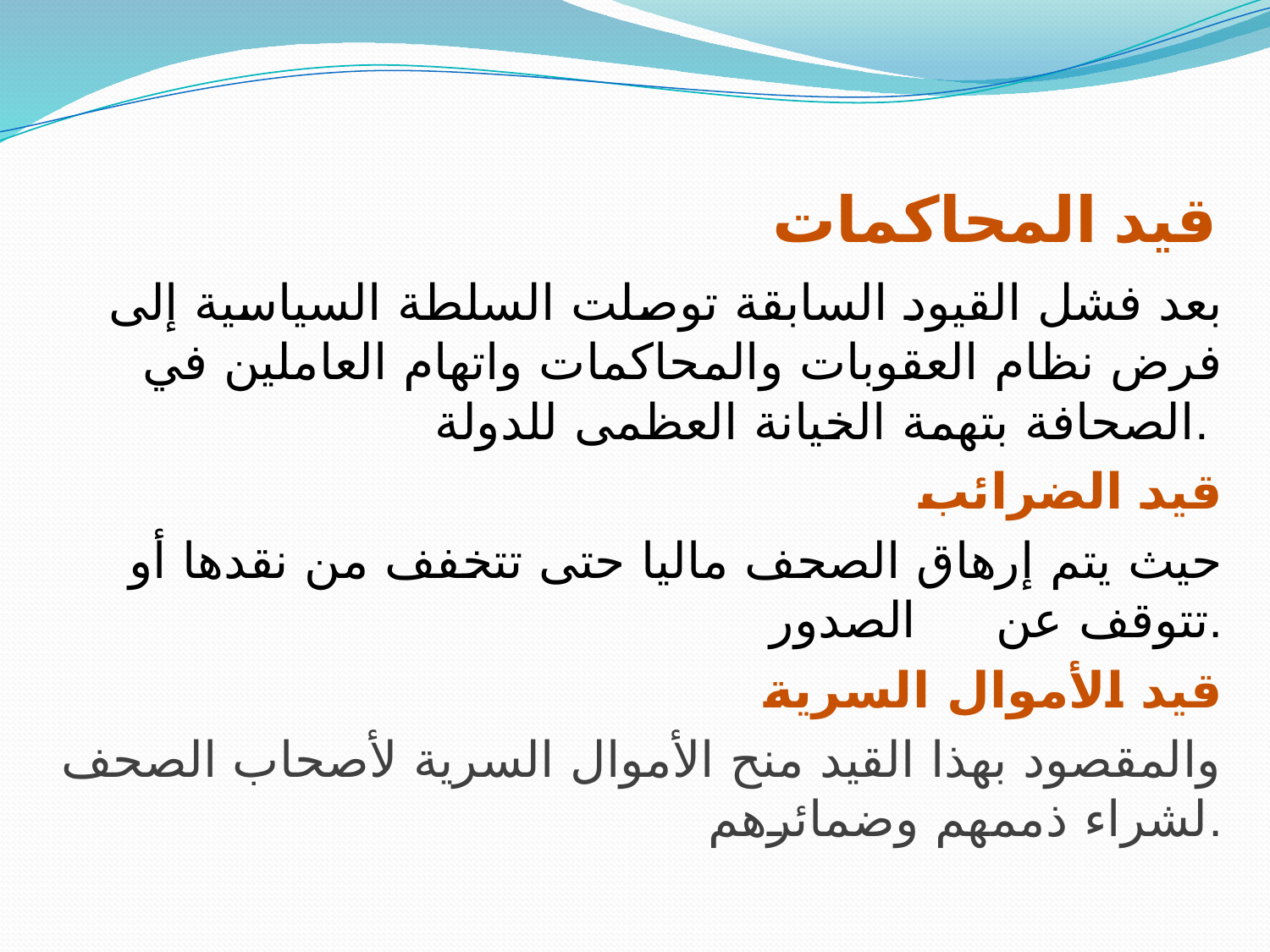

# قيد المحاكمات
بعد فشل القيود السابقة توصلت السلطة السياسية إلى فرض نظام العقوبات والمحاكمات واتهام العاملين في الصحافة بتهمة الخيانة العظمى للدولة.
قيد الضرائب
حيث يتم إرهاق الصحف ماليا حتى تتخفف من نقدها أو تتوقف عن     الصدور.
قيد الأموال السرية
والمقصود بهذا القيد منح الأموال السرية لأصحاب الصحف لشراء ذممهم وضمائرهم.